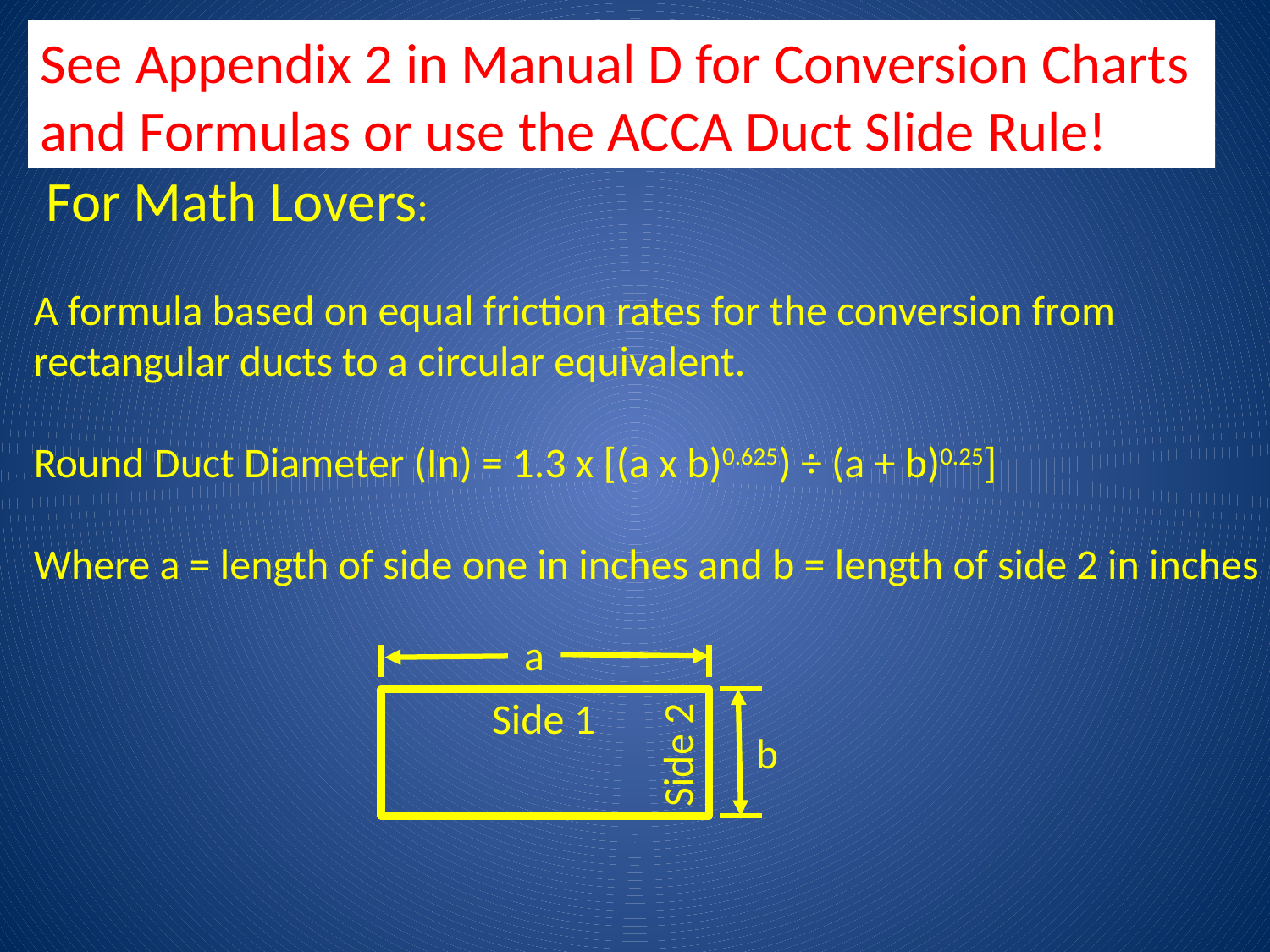

See Appendix 2 in Manual D for Conversion Charts
and Formulas or use the ACCA Duct Slide Rule!
 For Math Lovers:

A formula based on equal friction rates for the conversion from rectangular ducts to a circular equivalent.

Round Duct Diameter (In) = 1.3 x [(a x b)0.625) ÷ (a + b)0.25]

Where a = length of side one in inches and b = length of side 2 in inches

a
Side 1

b
Side 2